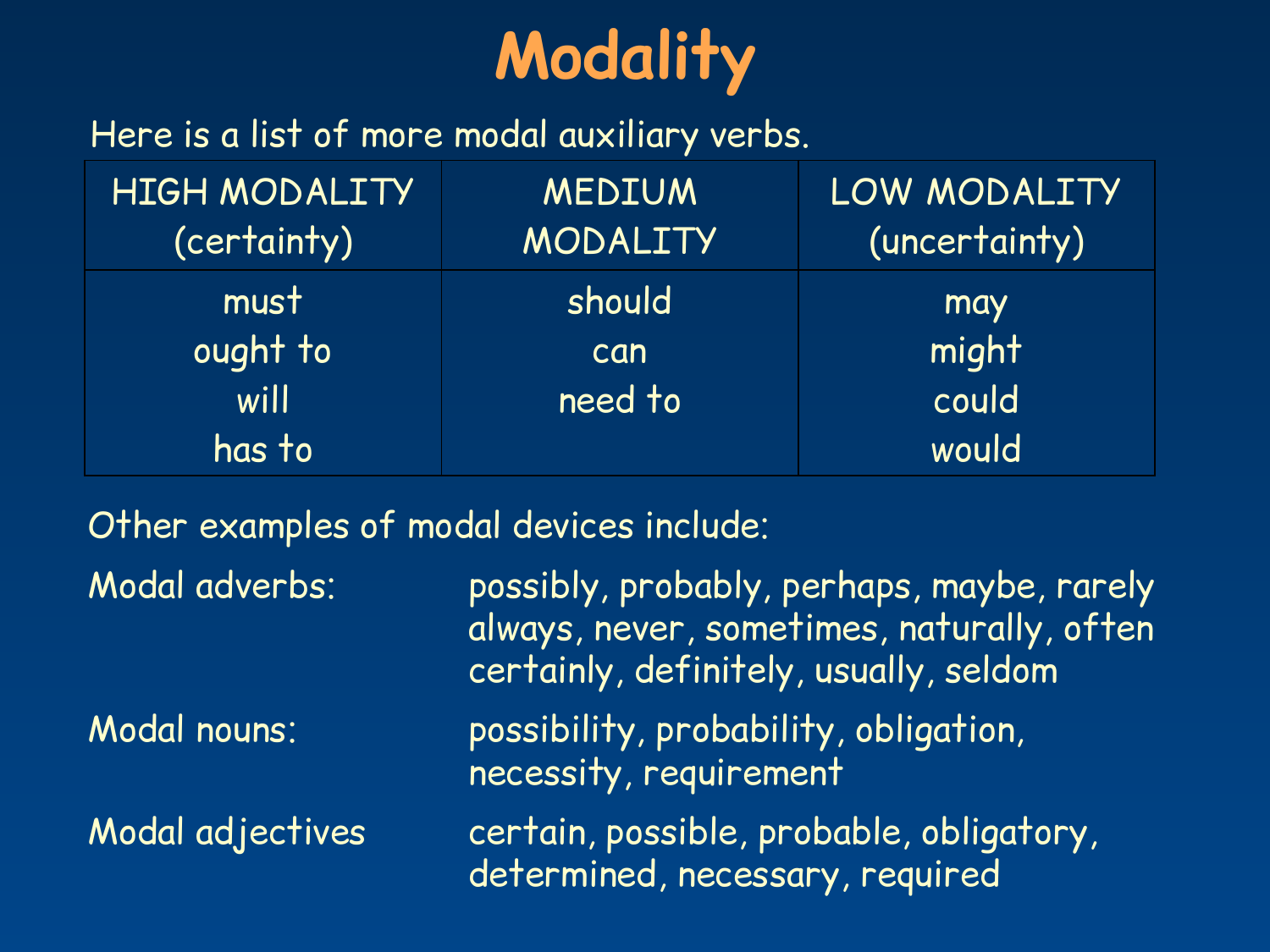

Modality
Here is a list of more modal auxiliary verbs.
| HIGH MODALITY (certainty) | MEDIUM MODALITY | LOW MODALITY (uncertainty) |
| --- | --- | --- |
| must ought to will has to | should can need to | may might could would |
Other examples of modal devices include:
Modal adverbs:		possibly, probably, perhaps, maybe, rarely			always, never, sometimes, naturally, often			certainly, definitely, usually, seldom
Modal nouns:		possibility, probability, obligation, 				necessity, requirement
Modal adjectives	certain, possible, probable, obligatory, 			determined, necessary, required